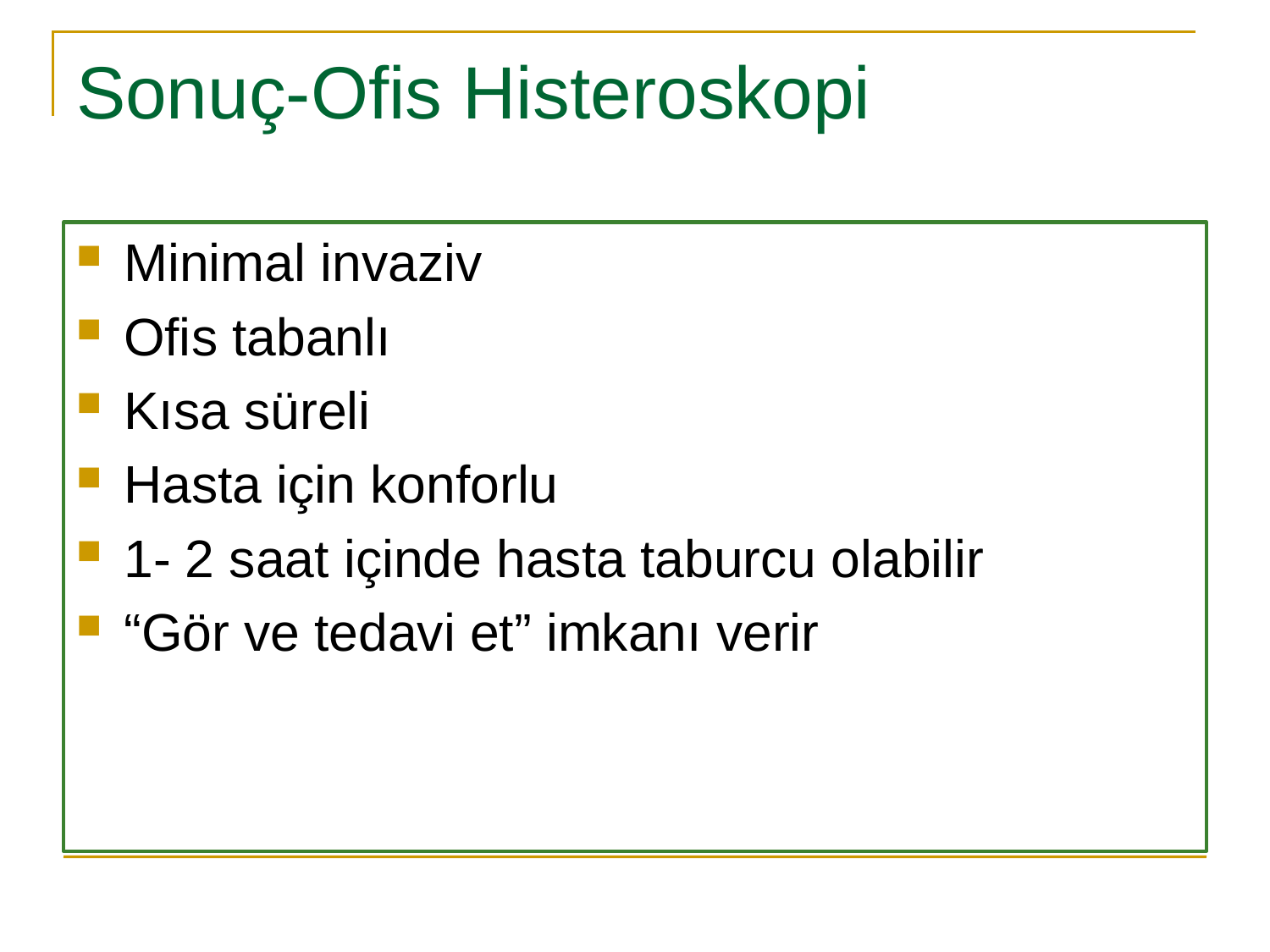

# Sonuç-Ofis Histeroskopi
Minimal invaziv
Ofis tabanlı
Kısa süreli
Hasta için konforlu
1- 2 saat içinde hasta taburcu olabilir
“Gör ve tedavi et” imkanı verir